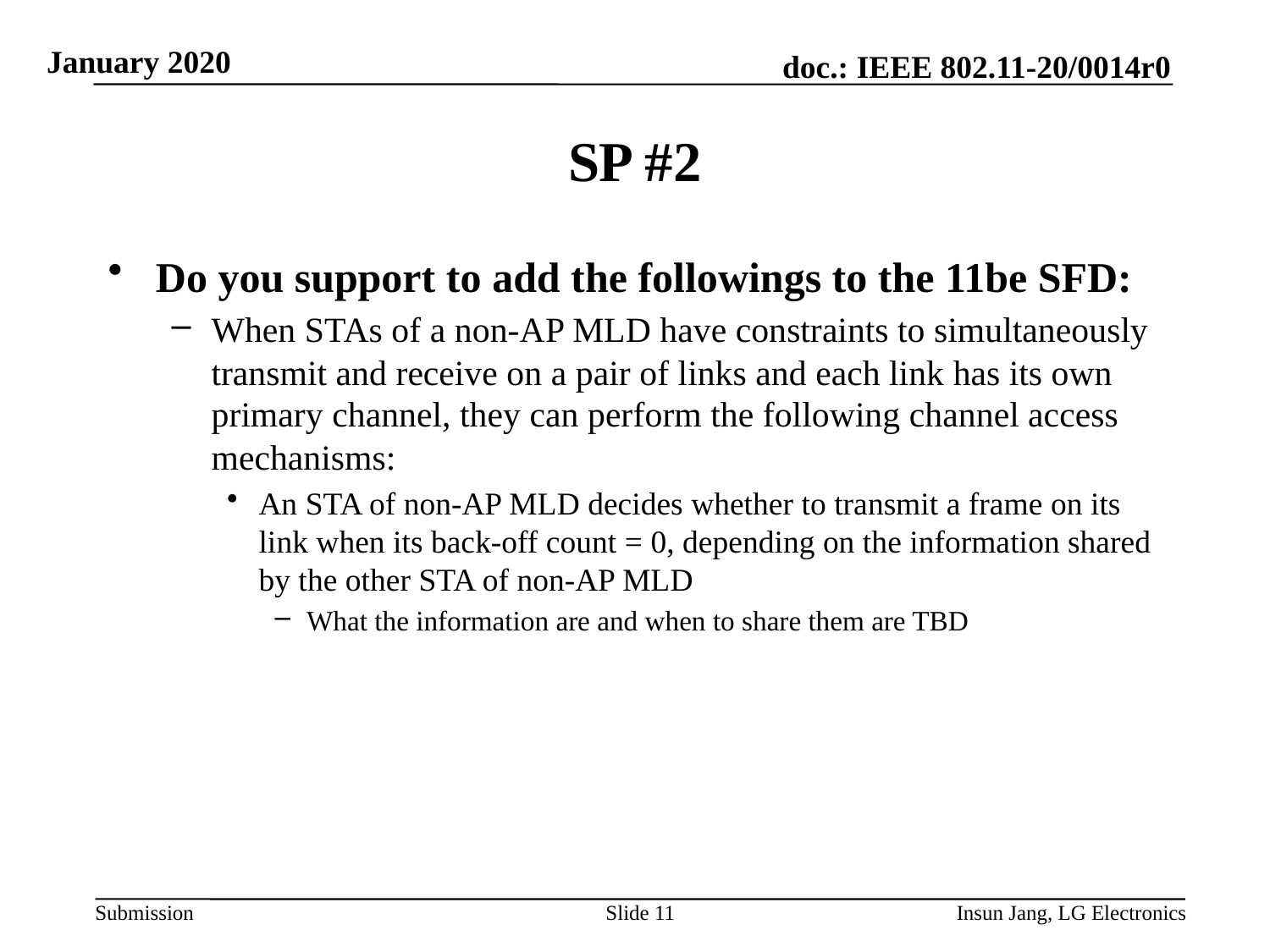

# SP #2
Do you support to add the followings to the 11be SFD:
When STAs of a non-AP MLD have constraints to simultaneously transmit and receive on a pair of links and each link has its own primary channel, they can perform the following channel access mechanisms:
An STA of non-AP MLD decides whether to transmit a frame on its link when its back-off count = 0, depending on the information shared by the other STA of non-AP MLD
What the information are and when to share them are TBD

Slide 11
Insun Jang, LG Electronics